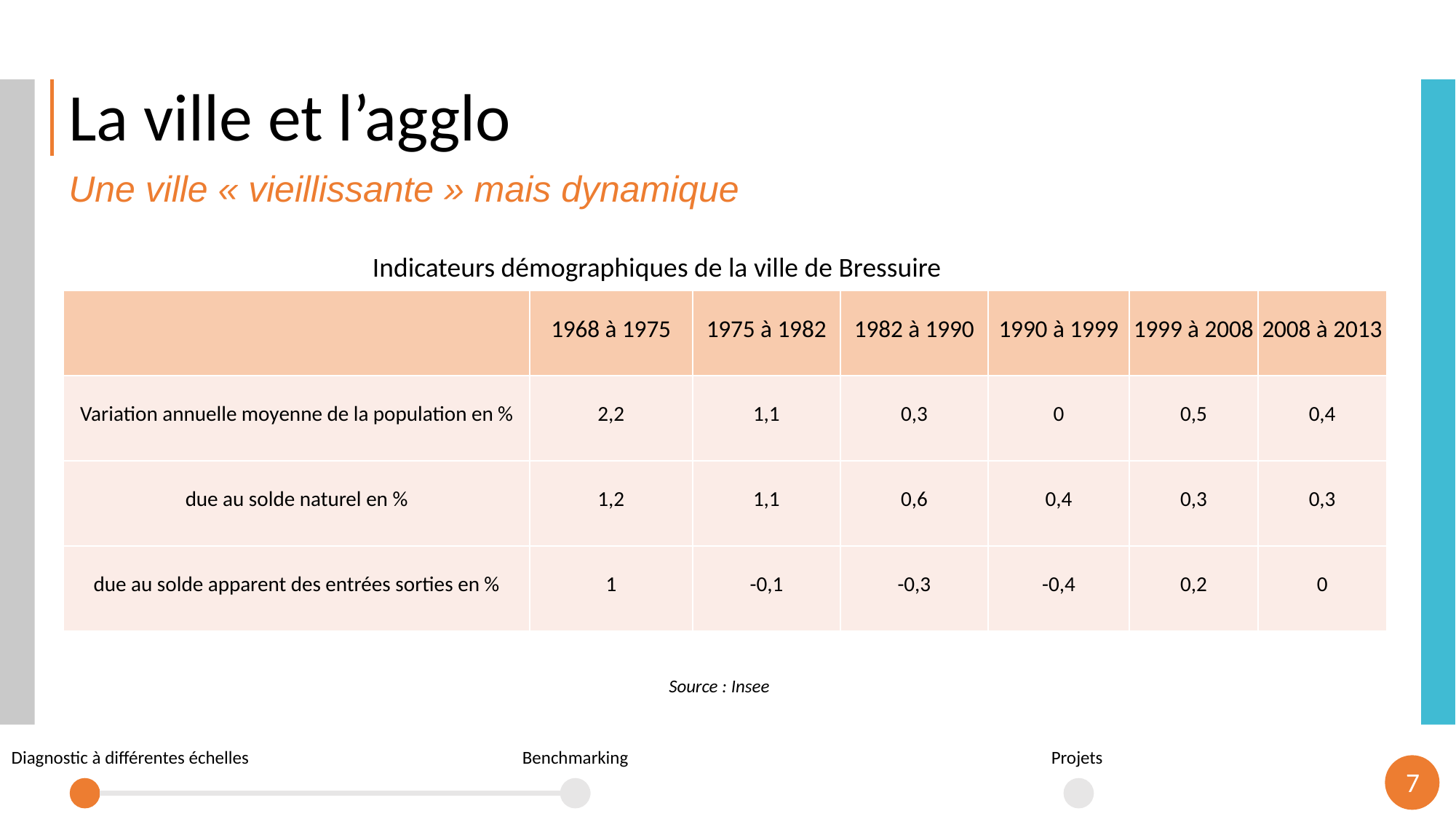

# La ville et l’agglo

Une ville « vieillissante » mais dynamique
Indicateurs démographiques de la ville de Bressuire
|  | 1968 à 1975 | 1975 à 1982 | 1982 à 1990 | 1990 à 1999 | 1999 à 2008 | 2008 à 2013 |
| --- | --- | --- | --- | --- | --- | --- |
| Variation annuelle moyenne de la population en % | 2,2 | 1,1 | 0,3 | 0 | 0,5 | 0,4 |
| due au solde naturel en % | 1,2 | 1,1 | 0,6 | 0,4 | 0,3 | 0,3 |
| due au solde apparent des entrées sorties en % | 1 | -0,1 | -0,3 | -0,4 | 0,2 | 0 |
Source : Insee
Projets
Benchmarking
Diagnostic à différentes échelles

7